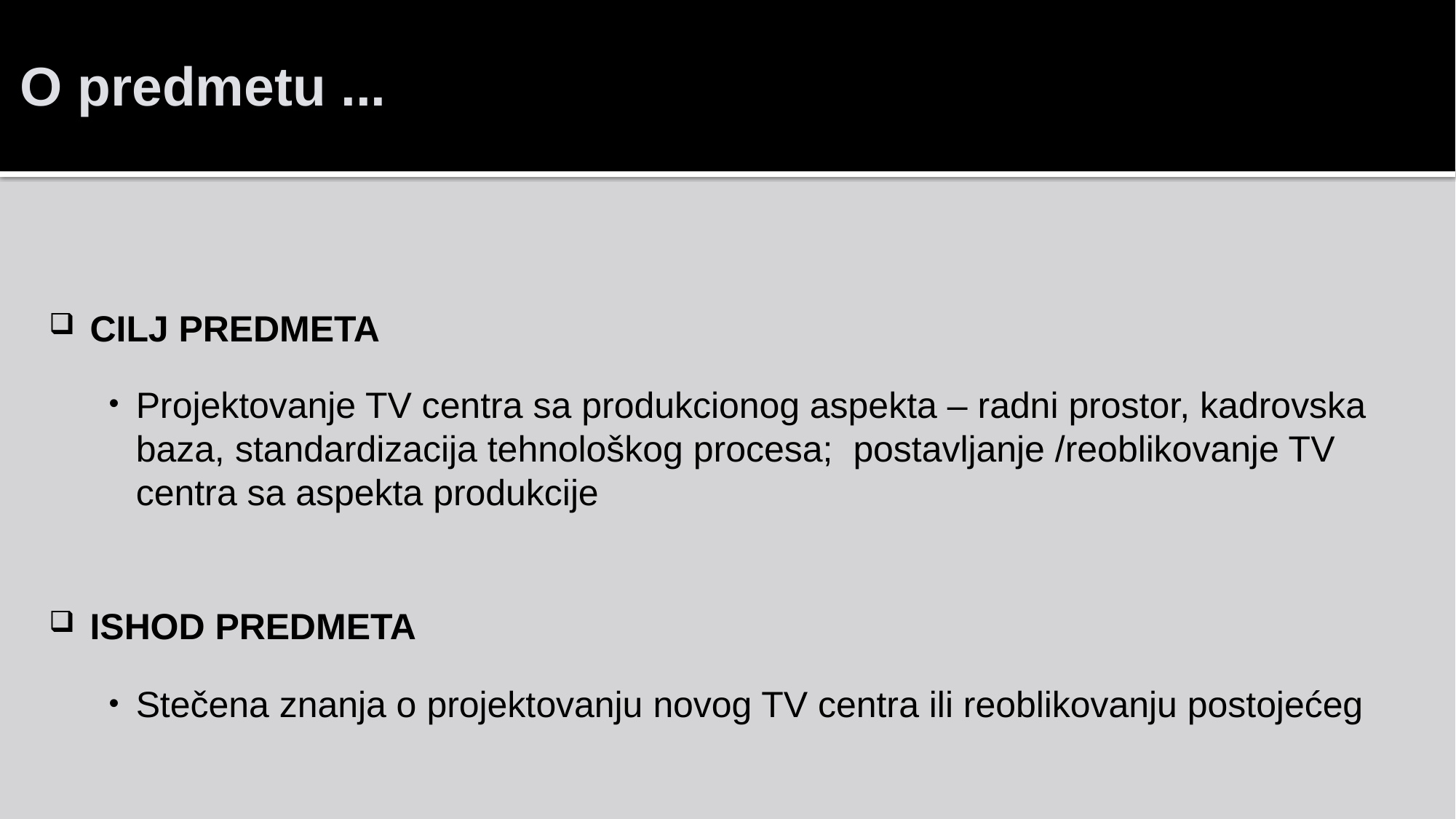

# O predmetu ...

CILJ PREDMETA

Projektovanje TV centra sa produkcionog aspekta – radni prostor, kadrovska baza, standardizacija tehnološkog procesa;  postavljanje /reoblikovanje TV centra sa aspekta produkcije

ISHOD PREDMETA

Stečena znanja o projektovanju novog TV centra ili reoblikovanju postojećeg